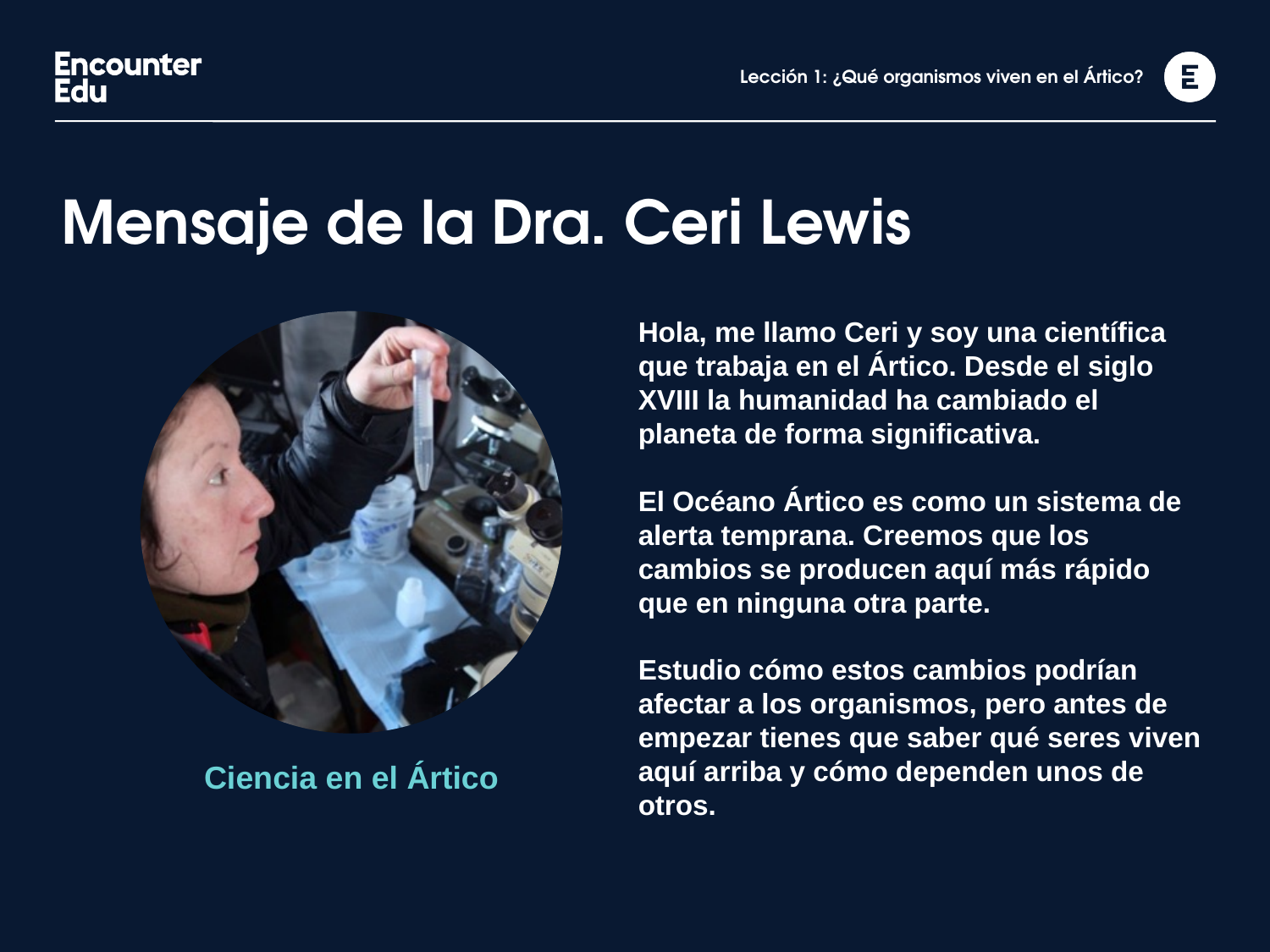

# Lección 1: ¿Qué organismos viven en el Ártico?
Mensaje de la Dra. Ceri Lewis

Hola, me llamo Ceri y soy una científica que trabaja en el Ártico. Desde el siglo XVIII la humanidad ha cambiado el planeta de forma significativa.

El Océano Ártico es como un sistema de alerta temprana. Creemos que los cambios se producen aquí más rápido que en ninguna otra parte.

Estudio cómo estos cambios podrían afectar a los organismos, pero antes de empezar tienes que saber qué seres viven aquí arriba y cómo dependen unos de otros.
Ciencia en el Ártico